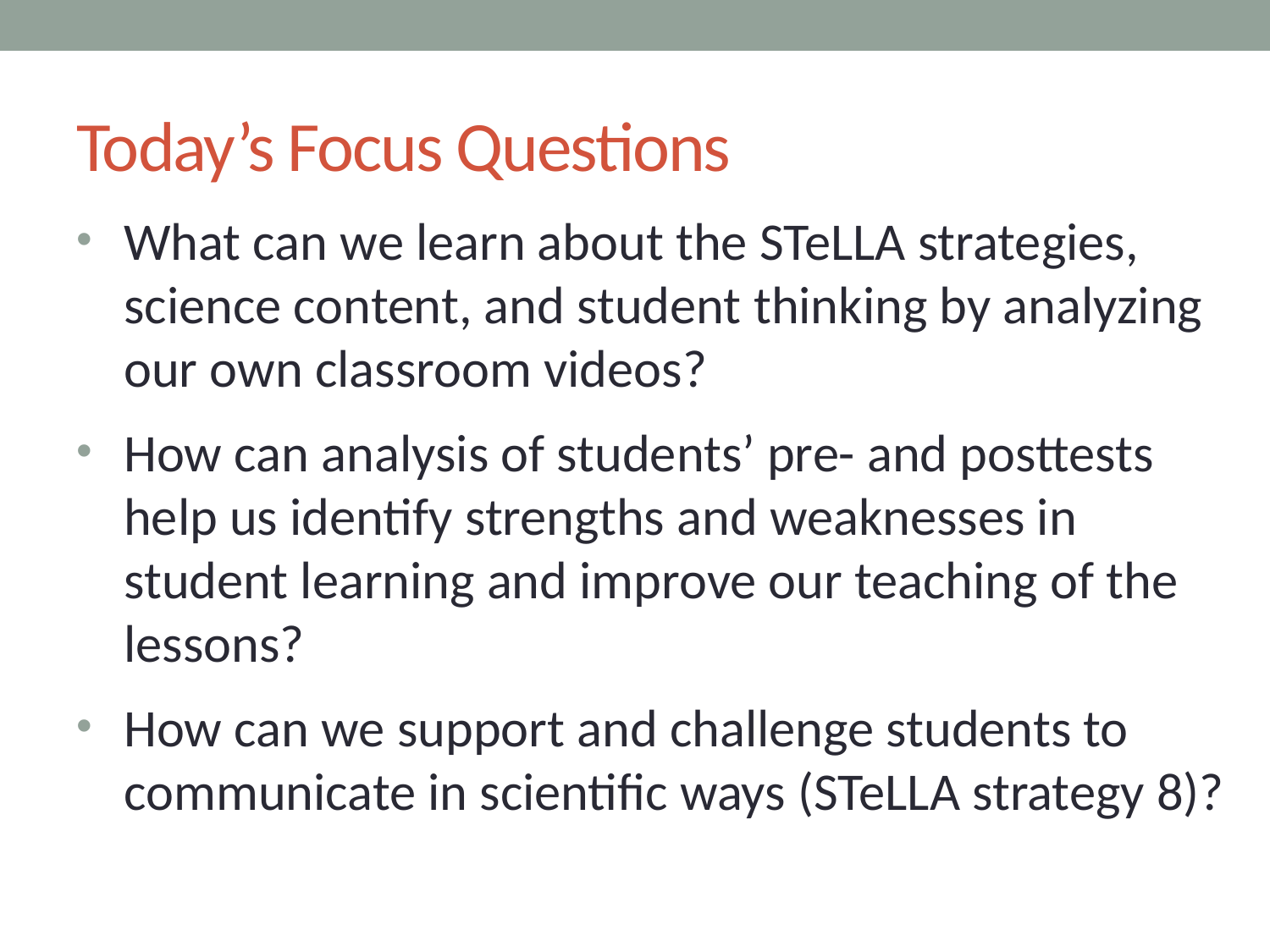

# Today’s Focus Questions
What can we learn about the STeLLA strategies, science content, and student thinking by analyzing our own classroom videos?
How can analysis of students’ pre- and posttests help us identify strengths and weaknesses in student learning and improve our teaching of the lessons?
How can we support and challenge students to communicate in scientific ways (STeLLA strategy 8)?